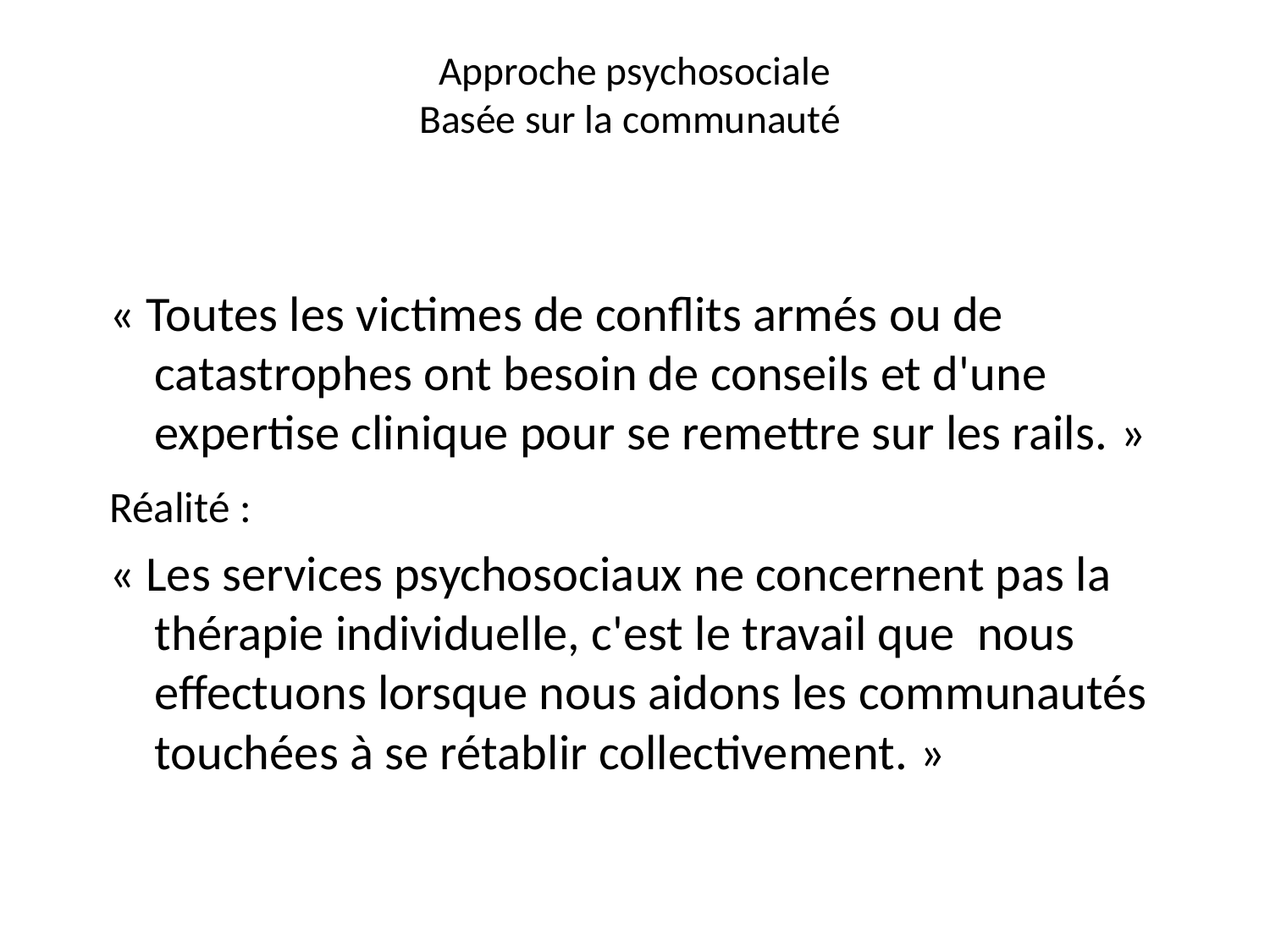

# Approche psychosociale Basée sur la communauté
« Toutes les victimes de conflits armés ou de catastrophes ont besoin de conseils et d'une expertise clinique pour se remettre sur les rails. »
Réalité :
« Les services psychosociaux ne concernent pas la thérapie individuelle, c'est le travail que  nous effectuons lorsque nous aidons les communautés touchées à se rétablir collectivement. »